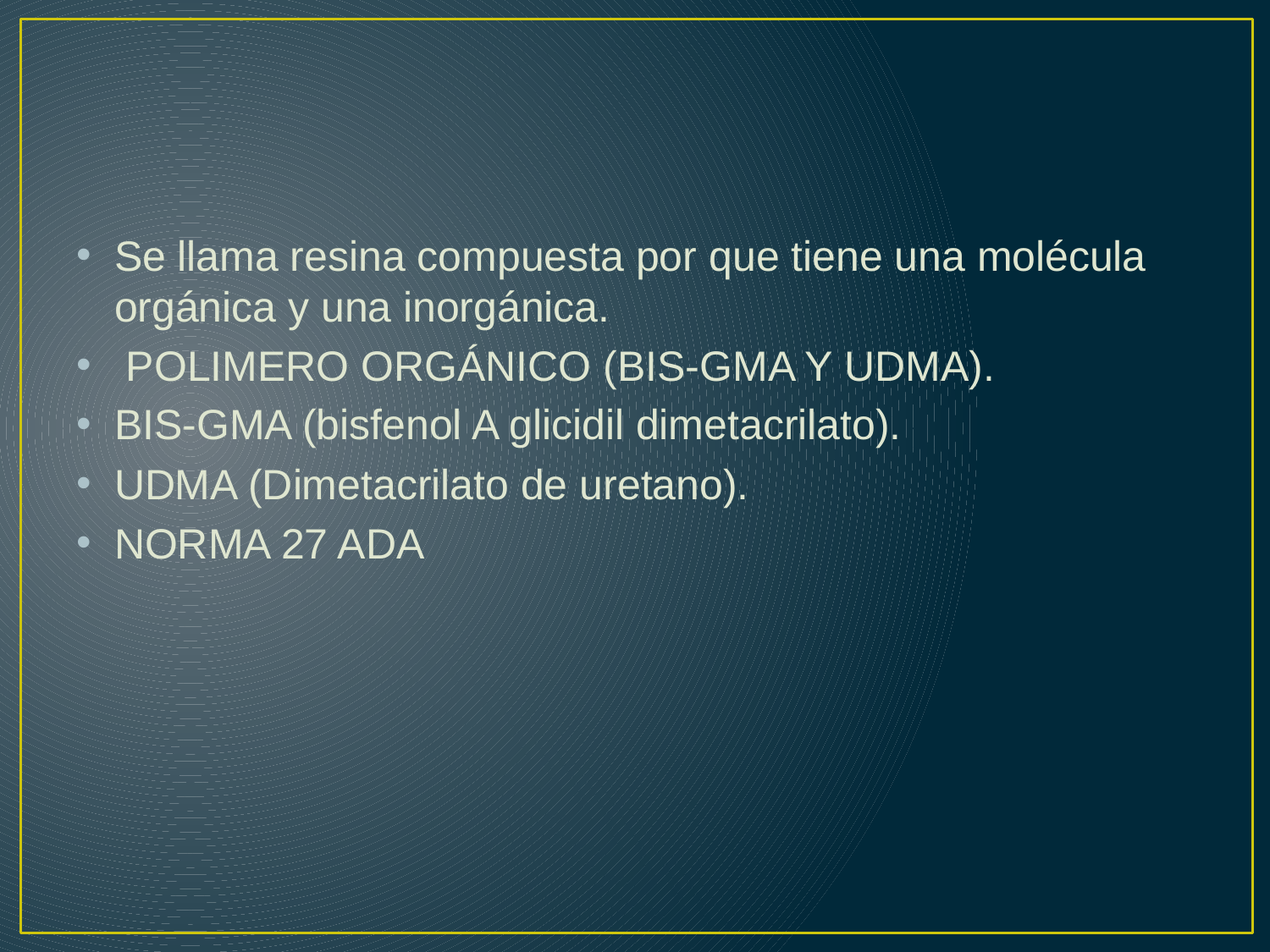

#
Se llama resina compuesta por que tiene una molécula orgánica y una inorgánica.
 POLIMERO ORGÁNICO (BIS-GMA Y UDMA).
BIS-GMA (bisfenol A glicidil dimetacrilato).
UDMA (Dimetacrilato de uretano).
NORMA 27 ADA